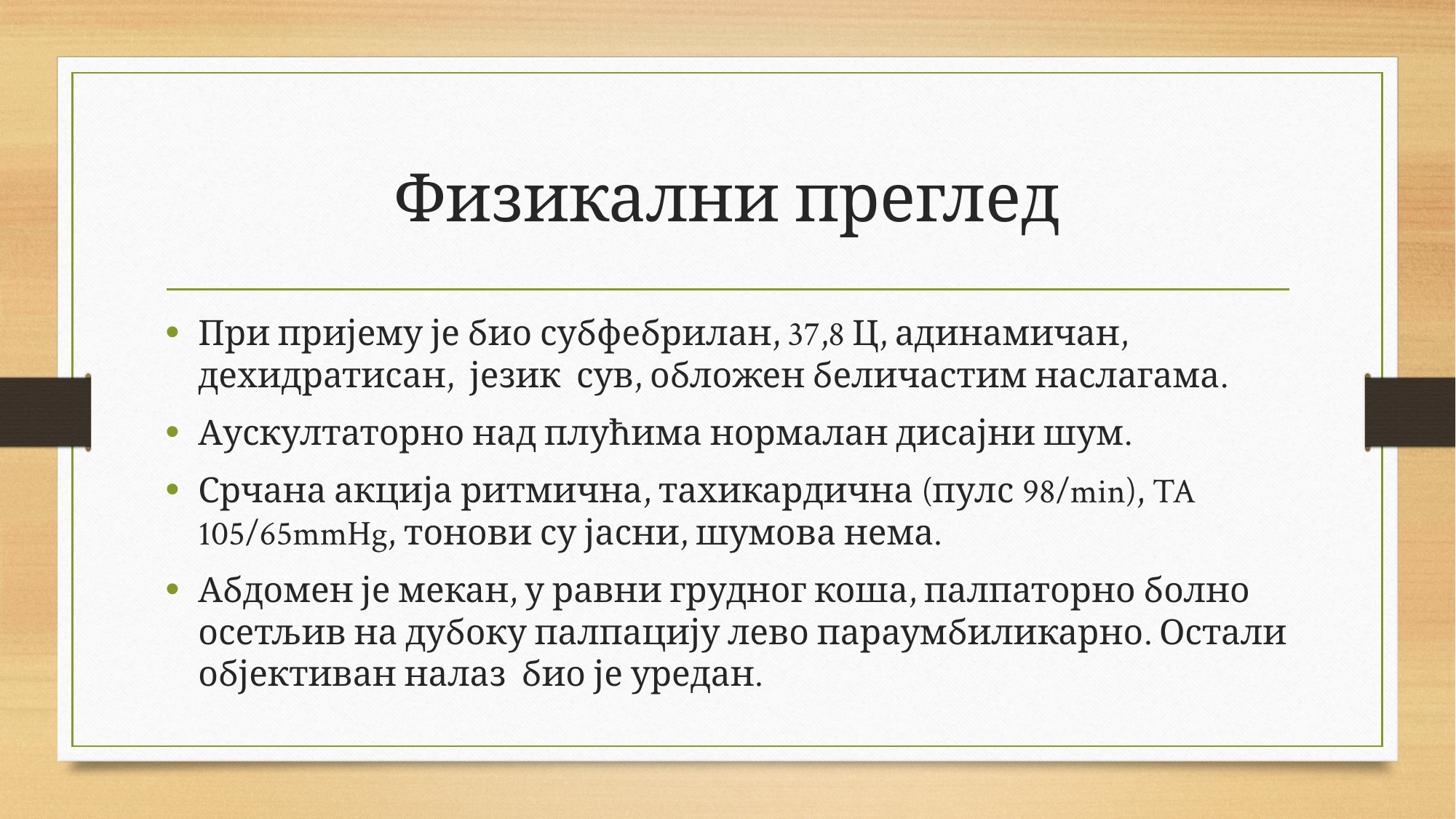

# Физикални преглед
При пријему је био субфебрилан, 37,8 Ц, адинамичан, дехидратисан,  језик  сув, обложен беличастим наслагама.
Аускултаторно над плућима нормалан дисајни шум.
Срчана акција ритмична, тахикардична (пулс 98/min), TA 105/65mmHg, тонови су јасни, шумова нема.
Абдомен је мекан, у равни грудног коша, палпаторно болно осетљив на дубоку палпацију лево параумбиликарно. Остали објективан налаз  био је уредан.